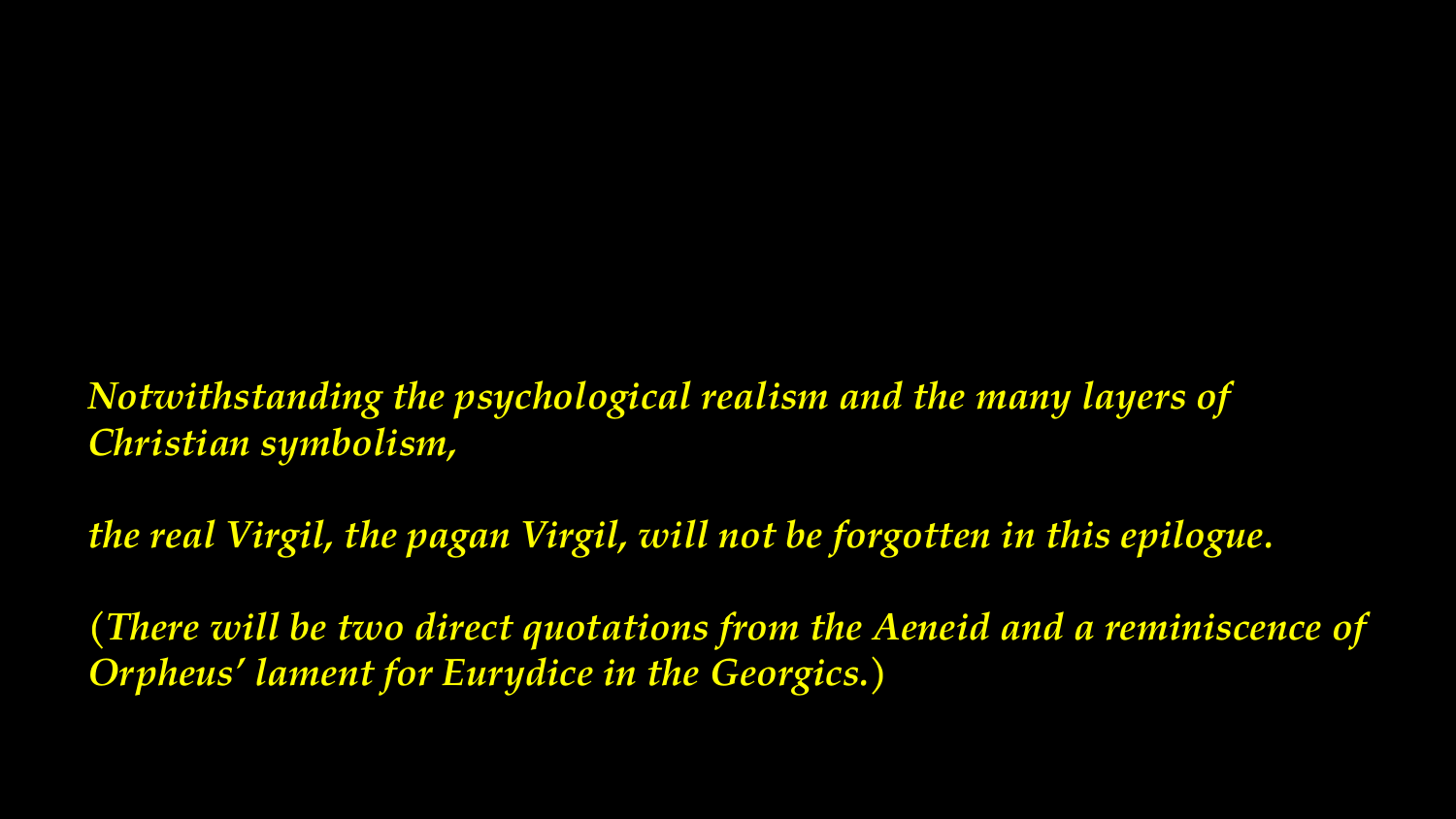

# Notwithstanding the psychological realism and the many layers of Christian symbolism, the real Virgil, the pagan Virgil, will not be forgotten in this epilogue. (There will be two direct quotations from the Aeneid and a reminiscence of Orpheus’ lament for Eurydice in the Georgics.)